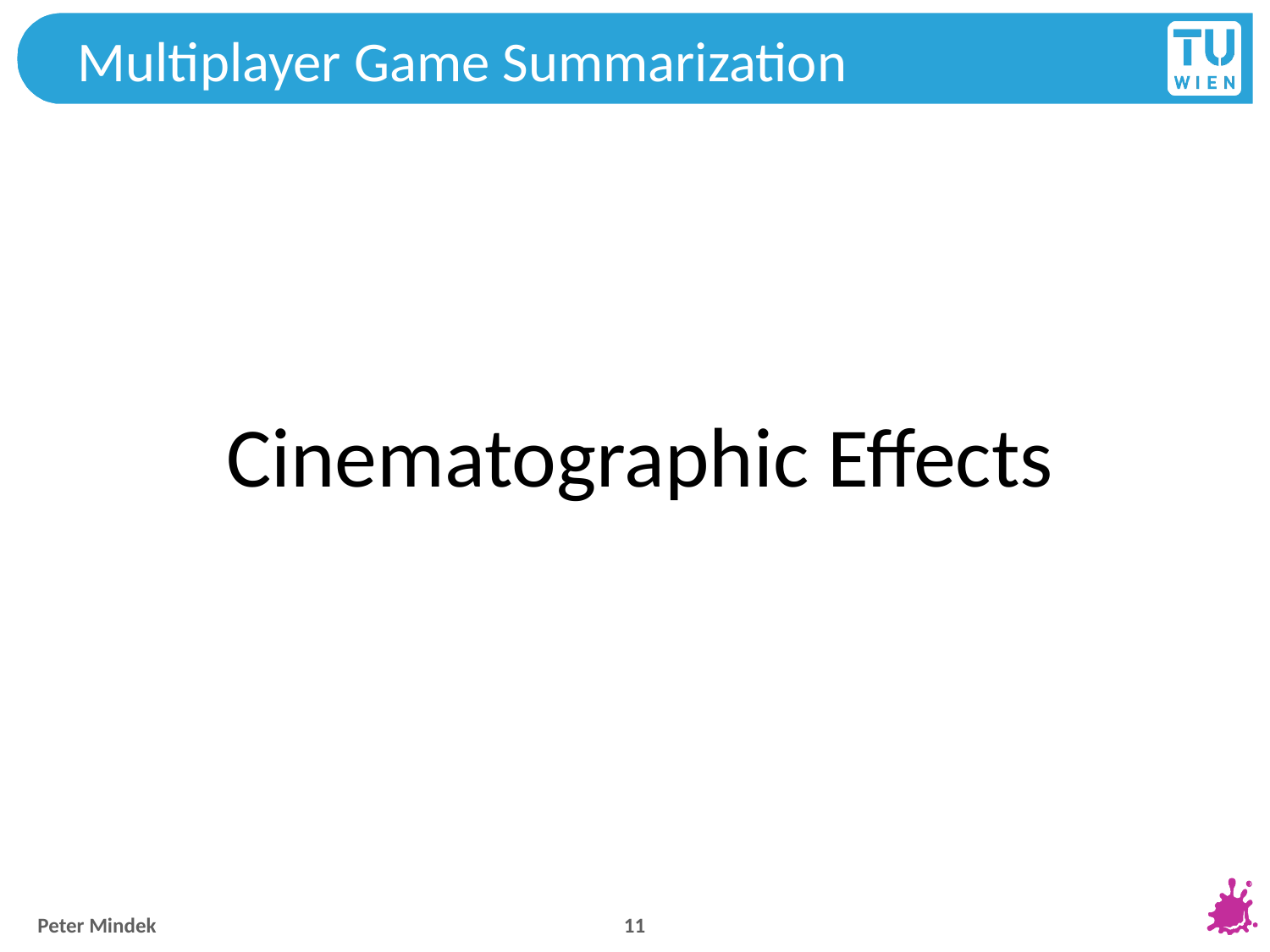

# Multiplayer Game Summarization
Cinematographic Effects
11
Peter Mindek